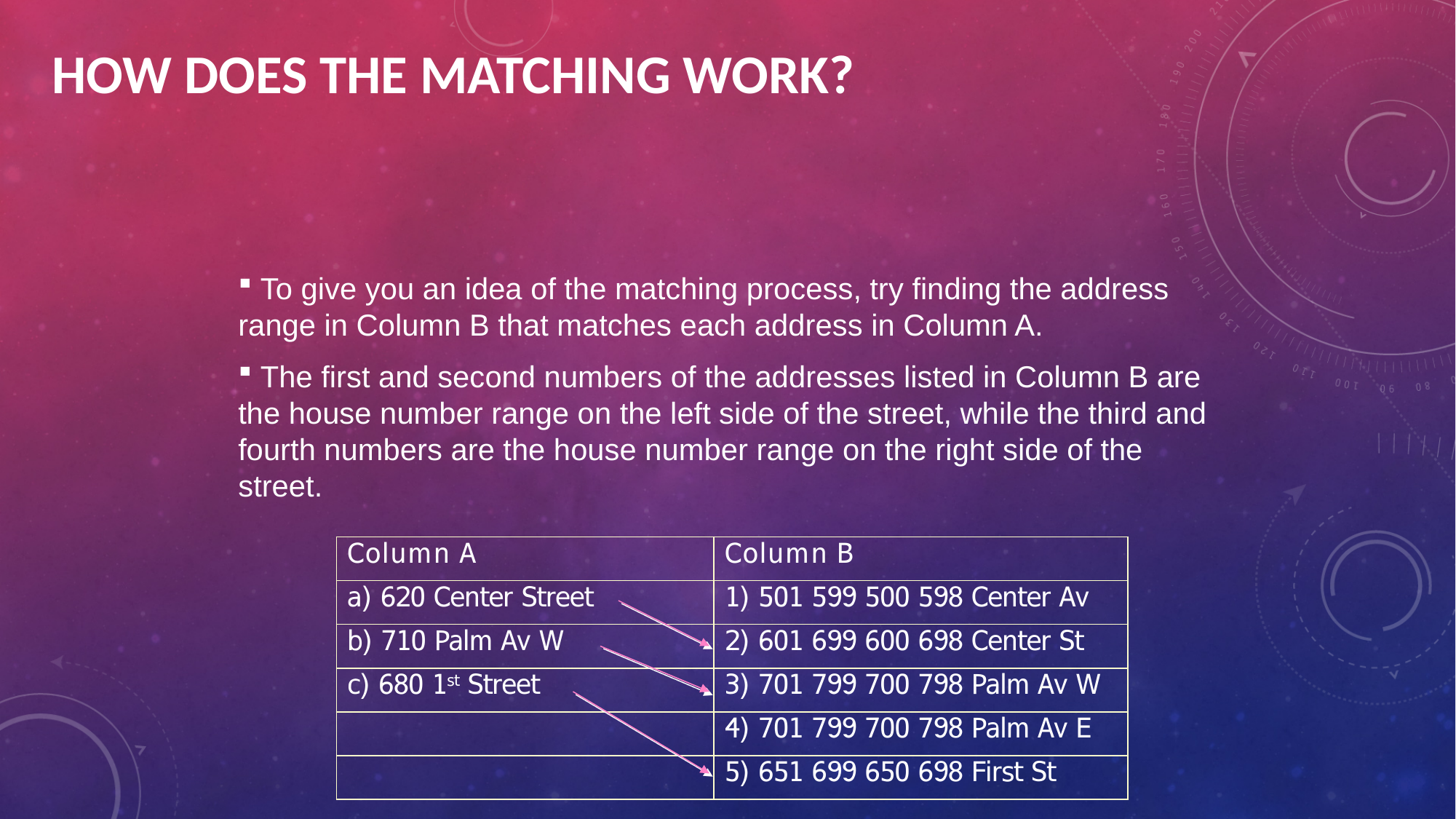

How does the matching work?

 To give you an idea of the matching process, try finding the address range in Column B that matches each address in Column A.
 The first and second numbers of the addresses listed in Column B are the house number range on the left side of the street, while the third and fourth numbers are the house number range on the right side of the street.
| Column A | Column B |
| --- | --- |
| a) 620 Center Street | 1) 501 599 500 598 Center Av |
| b) 710 Palm Av W | 2) 601 699 600 698 Center St |
| c) 680 1st Street | 3) 701 799 700 798 Palm Av W |
|  | 4) 701 799 700 798 Palm Av E |
|  | 5) 651 699 650 698 First St |